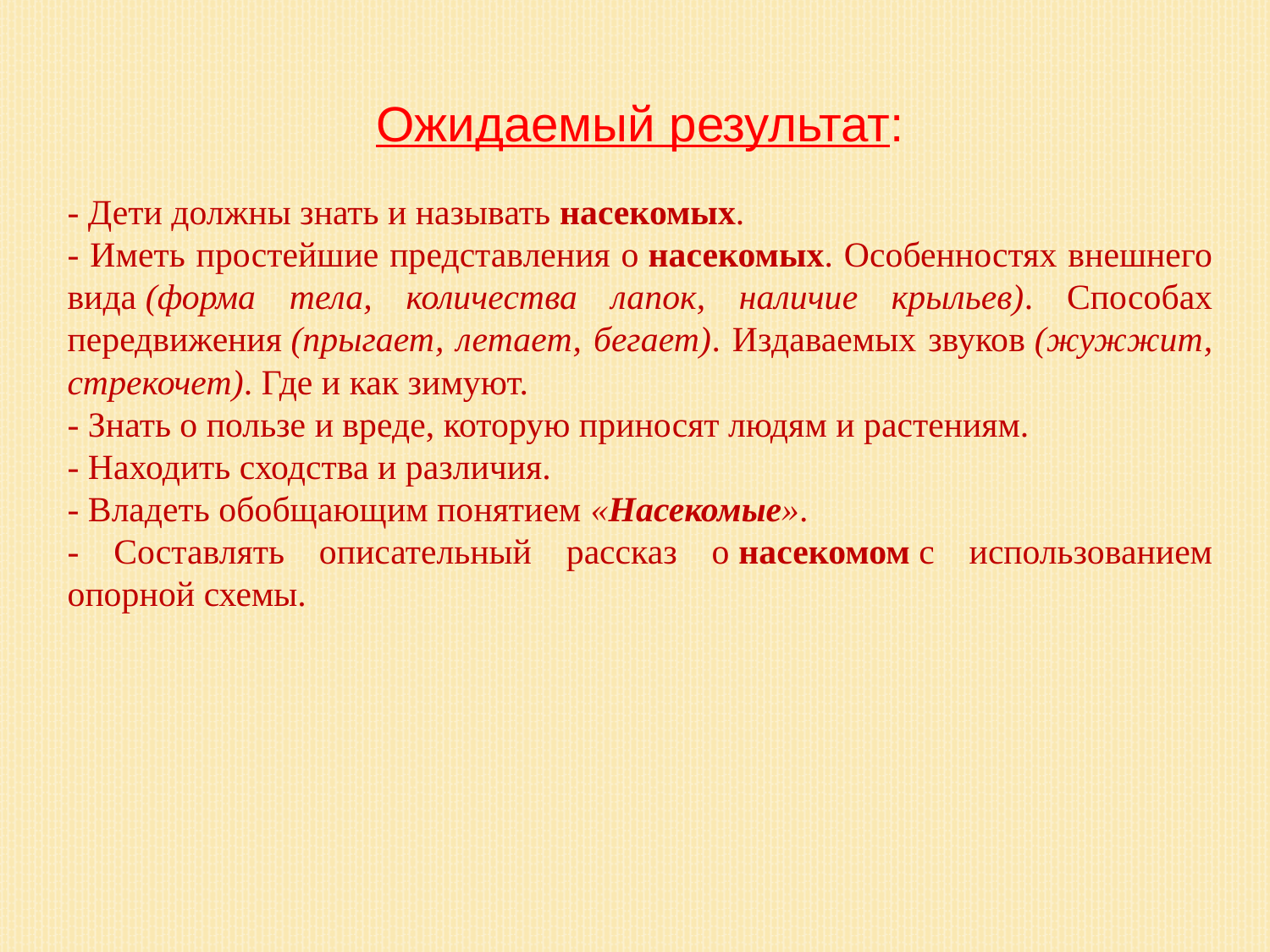

Ожидаемый результат:

- Дети должны знать и называть насекомых.
- Иметь простейшие представления о насекомых. Особенностях внешнего вида (форма тела, количества лапок, наличие крыльев). Способах передвижения (прыгает, летает, бегает). Издаваемых звуков (жужжит, стрекочет). Где и как зимуют.
- Знать о пользе и вреде, которую приносят людям и растениям.
- Находить сходства и различия.
- Владеть обобщающим понятием «Насекомые».
- Составлять описательный рассказ о насекомом с использованием опорной схемы.